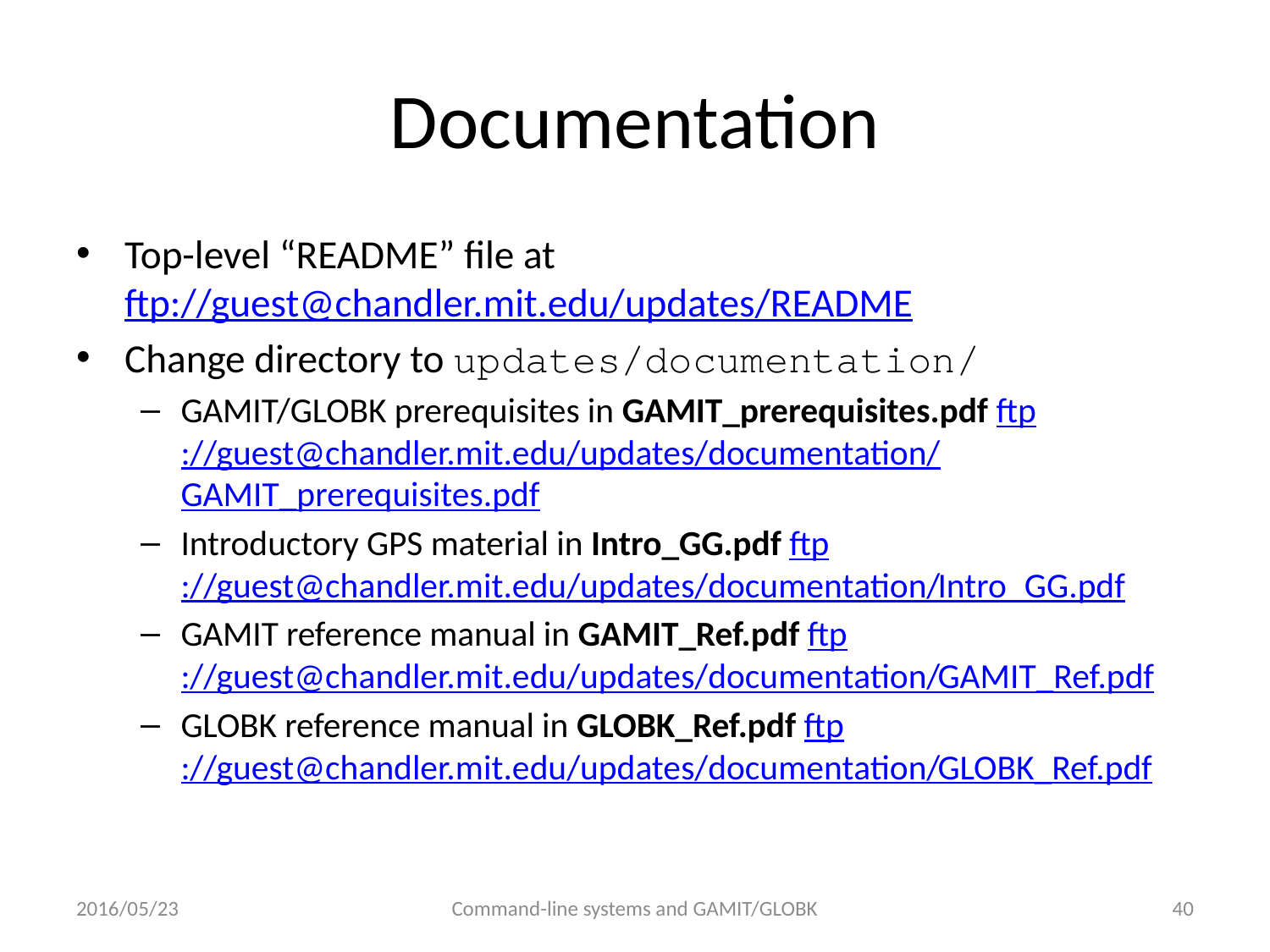

# Documentation
Top-level “README” file at ftp://guest@chandler.mit.edu/updates/README
Change directory to updates/documentation/
GAMIT/GLOBK prerequisites in GAMIT_prerequisites.pdf ftp://guest@chandler.mit.edu/updates/documentation/GAMIT_prerequisites.pdf
Introductory GPS material in Intro_GG.pdf ftp://guest@chandler.mit.edu/updates/documentation/Intro_GG.pdf
GAMIT reference manual in GAMIT_Ref.pdf ftp://guest@chandler.mit.edu/updates/documentation/GAMIT_Ref.pdf
GLOBK reference manual in GLOBK_Ref.pdf ftp://guest@chandler.mit.edu/updates/documentation/GLOBK_Ref.pdf

2016/05/23
Command-line systems and GAMIT/GLOBK
40